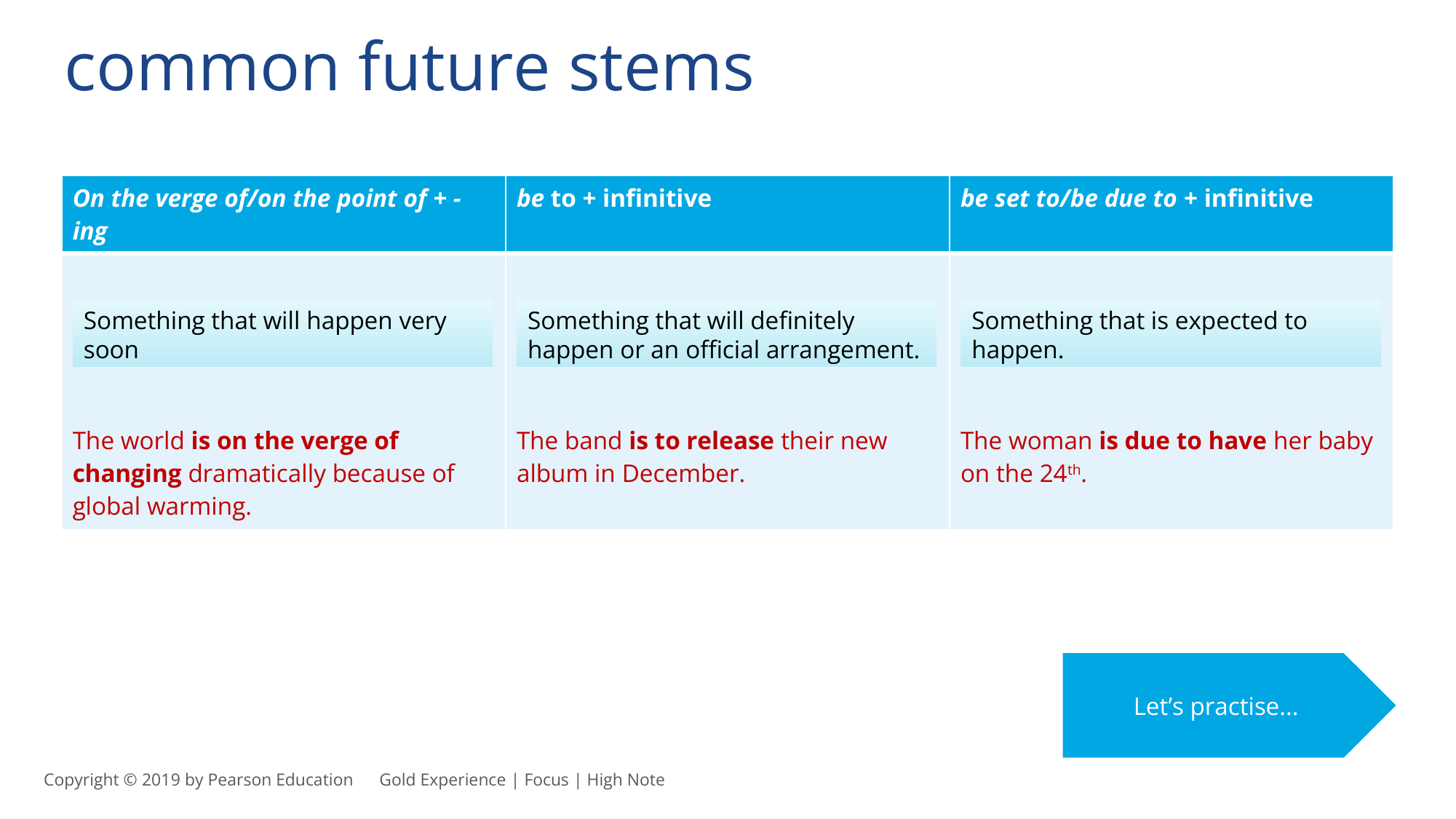

common future stems
| On the verge of/on the point of + -ing | be to + infinitive | be set to/be due to + infinitive |
| --- | --- | --- |
| The world is on the verge of changing dramatically because of global warming. | The band is to release their new album in December. | The woman is due to have her baby on the 24th. |
Something that will happen very soon
Something that is expected to happen.
Something that will definitely happen or an official arrangement.
Let’s practise...
Copyright © 2019 by Pearson Education      Gold Experience | Focus | High Note